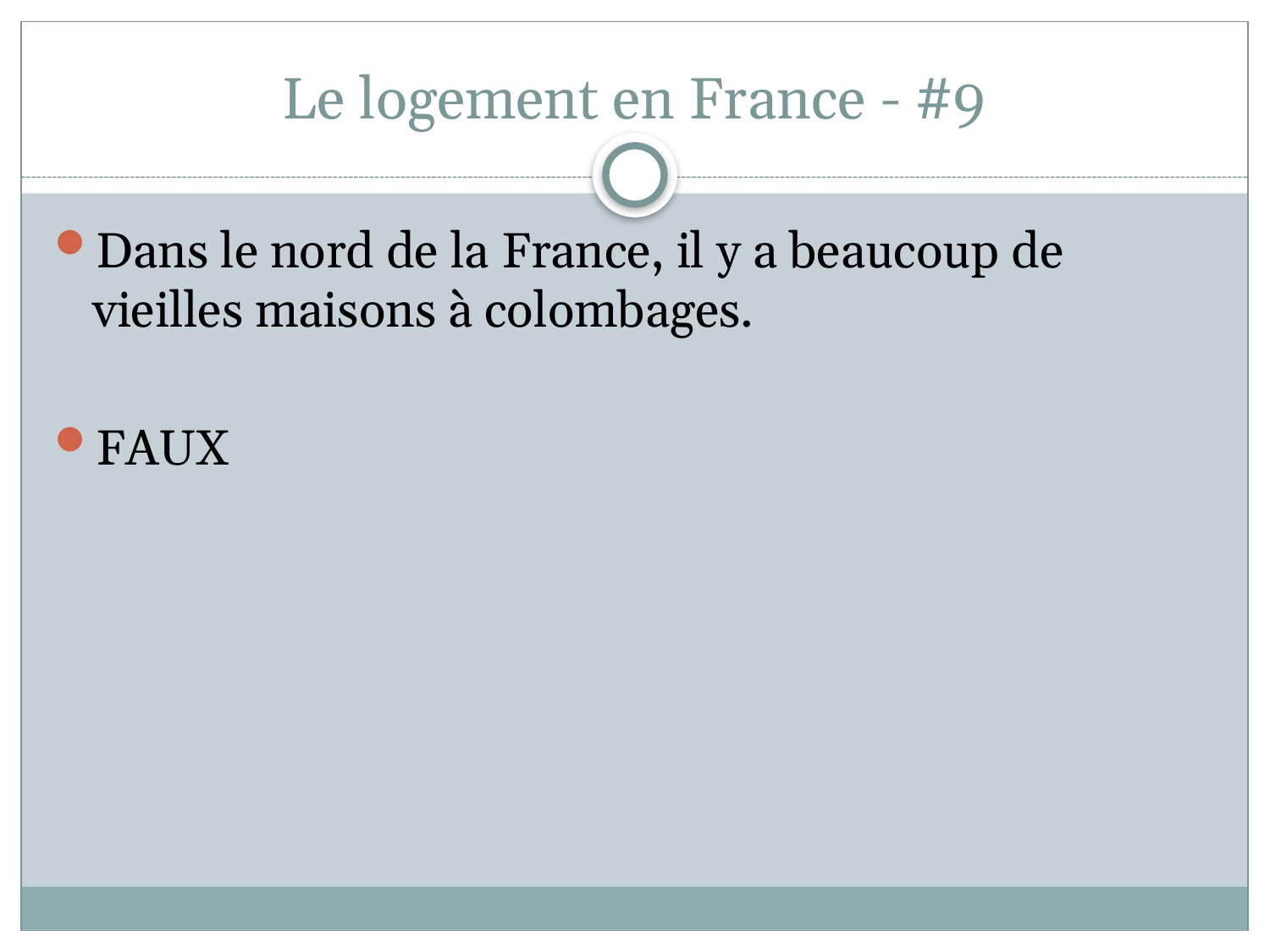

# Le logement en France - #9
Dans le nord de la France, il y a beaucoup de vieilles maisons à colombages.

FAUX